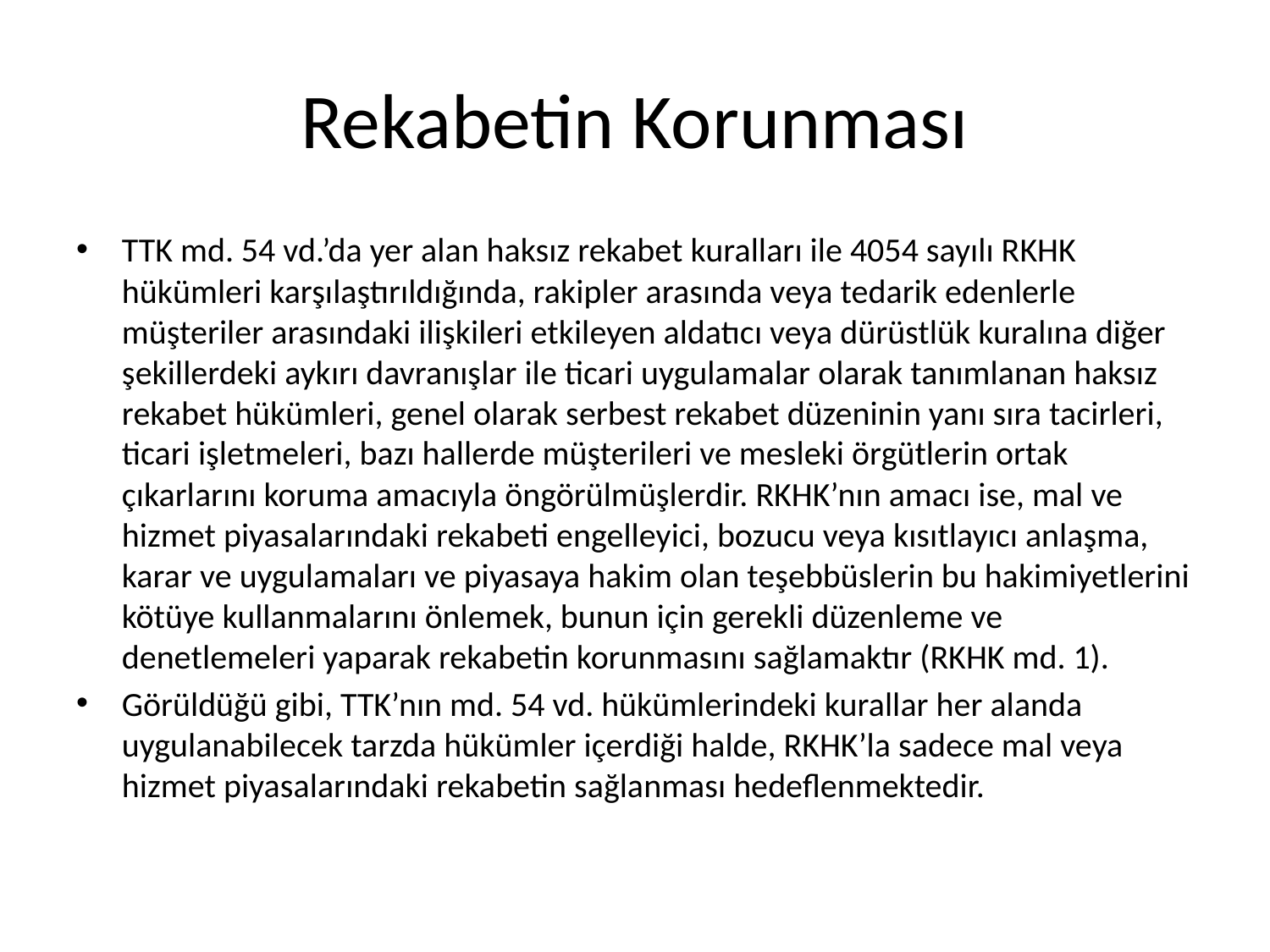

# Rekabetin Korunması
TTK md. 54 vd.’da yer alan haksız rekabet kuralları ile 4054 sayılı RKHK hükümleri karşılaştırıldığında, rakipler arasında veya tedarik edenlerle müşteriler arasındaki ilişkileri etkileyen aldatıcı veya dürüstlük kuralına diğer şekillerdeki aykırı davranışlar ile ticari uygulamalar olarak tanımlanan haksız rekabet hükümleri, genel olarak serbest rekabet düzeninin yanı sıra tacirleri, ticari işletmeleri, bazı hallerde müşterileri ve mesleki örgütlerin ortak çıkarlarını koruma amacıyla öngörülmüşlerdir. RKHK’nın amacı ise, mal ve hizmet piyasalarındaki rekabeti engelleyici, bozucu veya kısıtlayıcı anlaşma, karar ve uygulamaları ve piyasaya hakim olan teşebbüslerin bu hakimiyetlerini kötüye kullanmalarını önlemek, bunun için gerekli düzenleme ve denetlemeleri yaparak rekabetin korunmasını sağlamaktır (RKHK md. 1).
Görüldüğü gibi, TTK’nın md. 54 vd. hükümlerindeki kurallar her alanda uygulanabilecek tarzda hükümler içerdiği halde, RKHK’la sadece mal veya hizmet piyasalarındaki rekabetin sağlanması hedeflenmektedir.